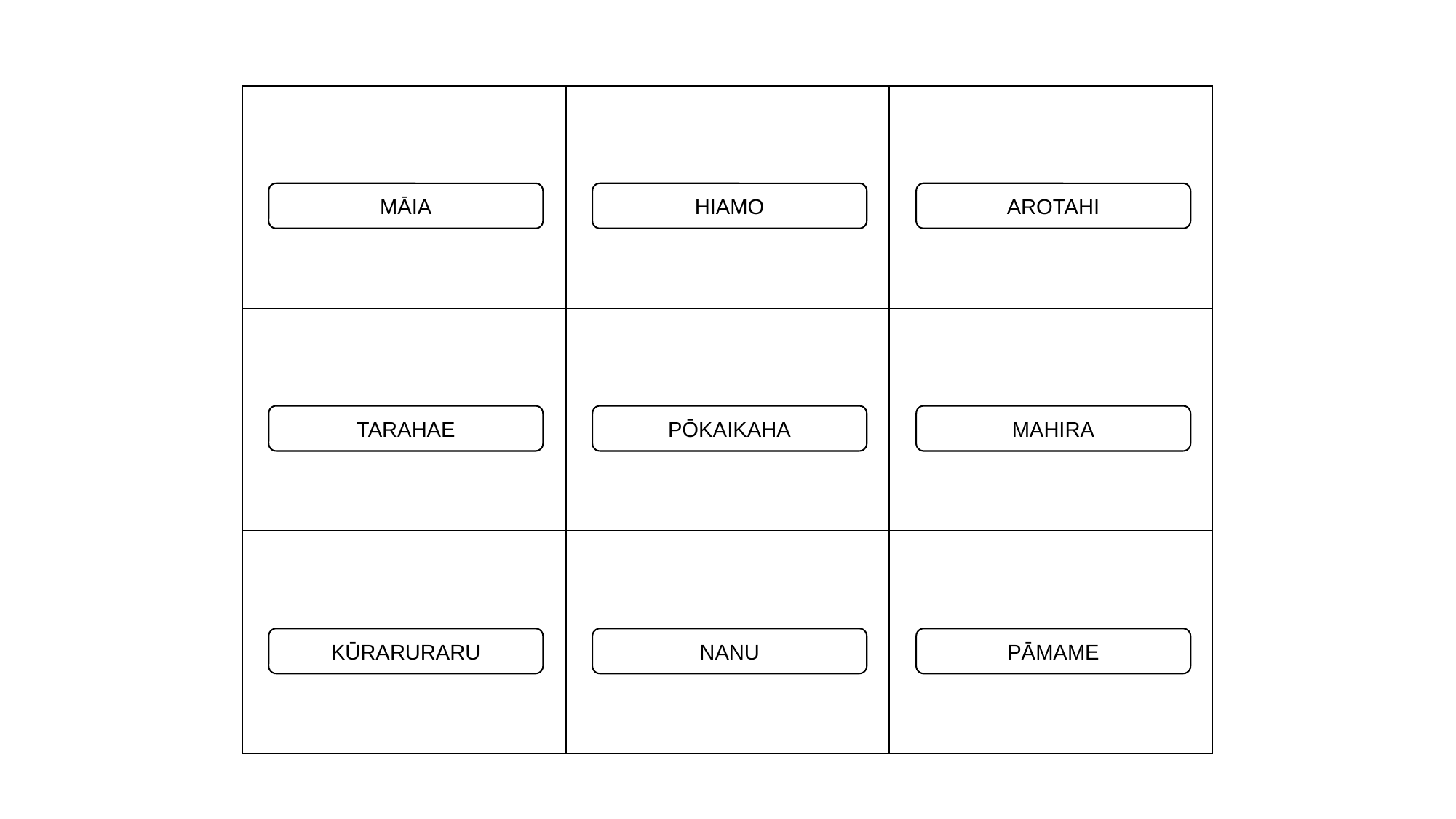

MĀIA
HIAMO
AROTAHI
TARAHAE
PŌKAIKAHA
MAHIRA
KŪRARURARU
NANU
PĀMAME